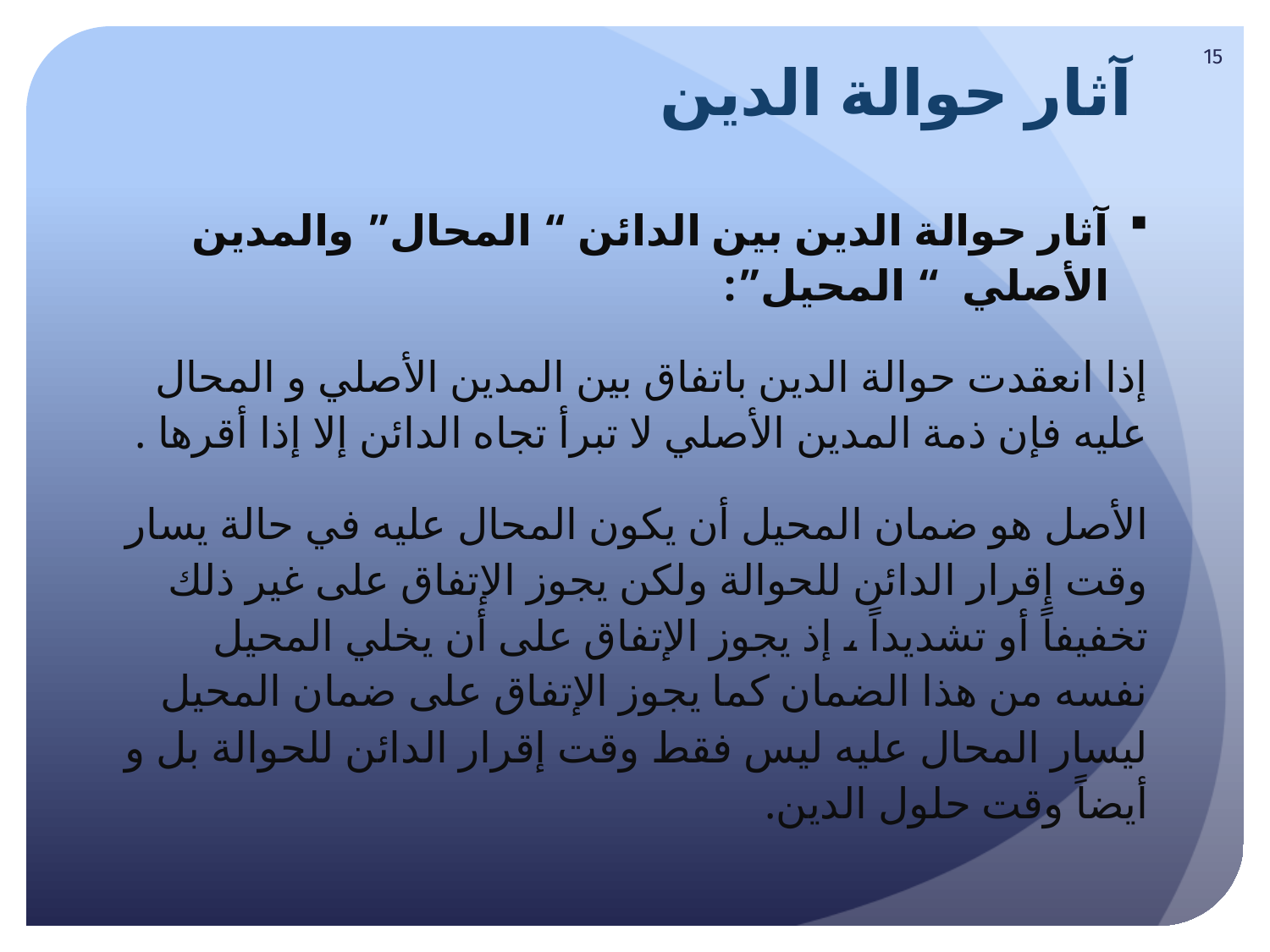

15
# آثار حوالة الدين
آثار حوالة الدين بين الدائن “ المحال” والمدين الأصلي  “ المحيل”:
إذا انعقدت حوالة الدين باتفاق بين المدين الأصلي و المحال عليه فإن ذمة المدين الأصلي لا تبرأ تجاه الدائن إلا إذا أقرها .
الأصل هو ضمان المحيل أن يكون المحال عليه في حالة يسار وقت إقرار الدائن للحوالة ولكن يجوز الإتفاق على غير ذلك تخفيفاً أو تشديداً ، إذ يجوز الإتفاق على أن يخلي المحيل نفسه من هذا الضمان كما يجوز الإتفاق على ضمان المحيل ليسار المحال عليه ليس فقط وقت إقرار الدائن للحوالة بل و أيضاً وقت حلول الدين.